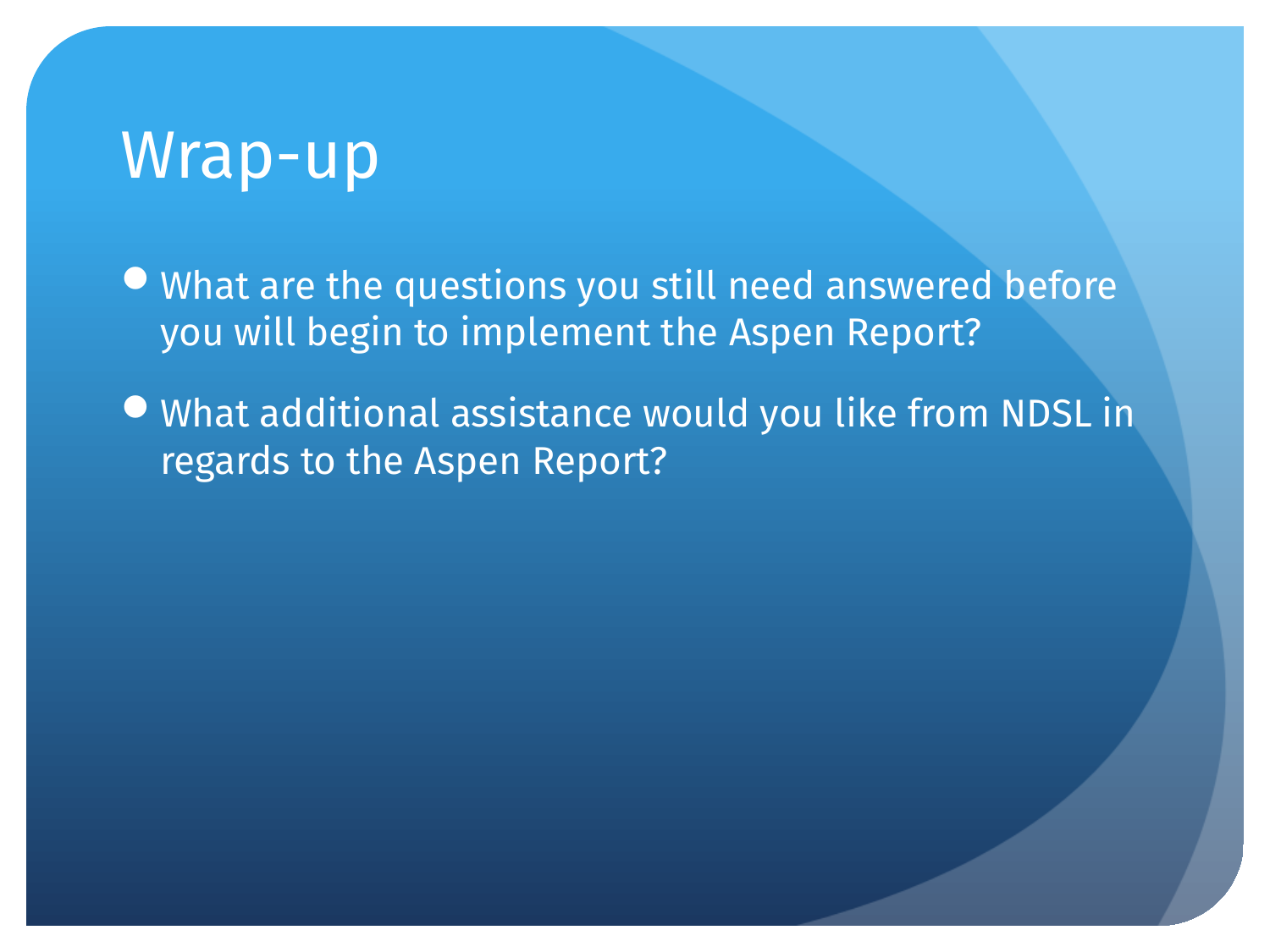

# Wrap-up
What are the questions you still need answered before you will begin to implement the Aspen Report?
What additional assistance would you like from NDSL in regards to the Aspen Report?